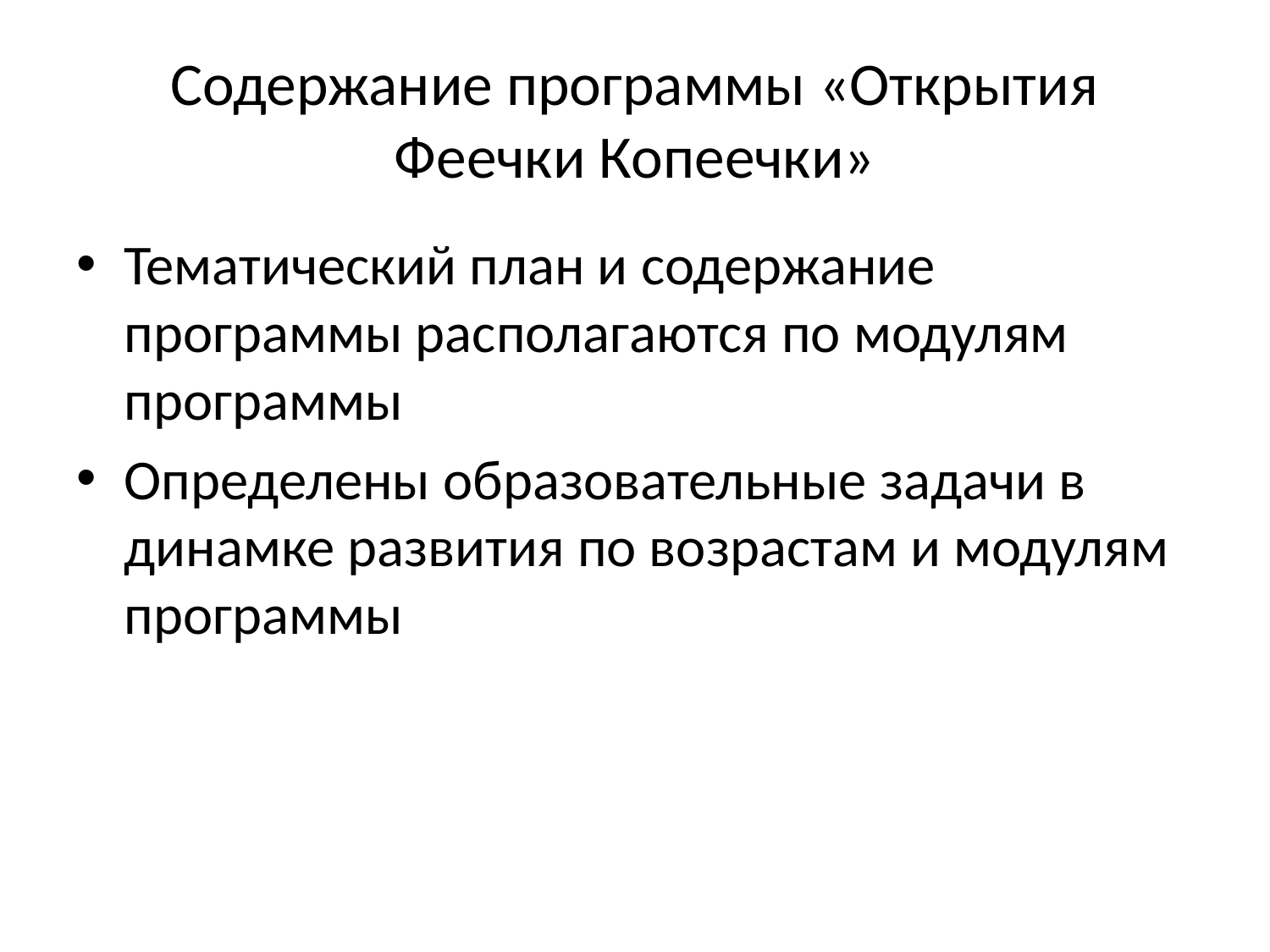

# Содержание программы «Открытия Феечки Копеечки»
Тематический план и содержание программы располагаются по модулям программы
Определены образовательные задачи в динамке развития по возрастам и модулям программы